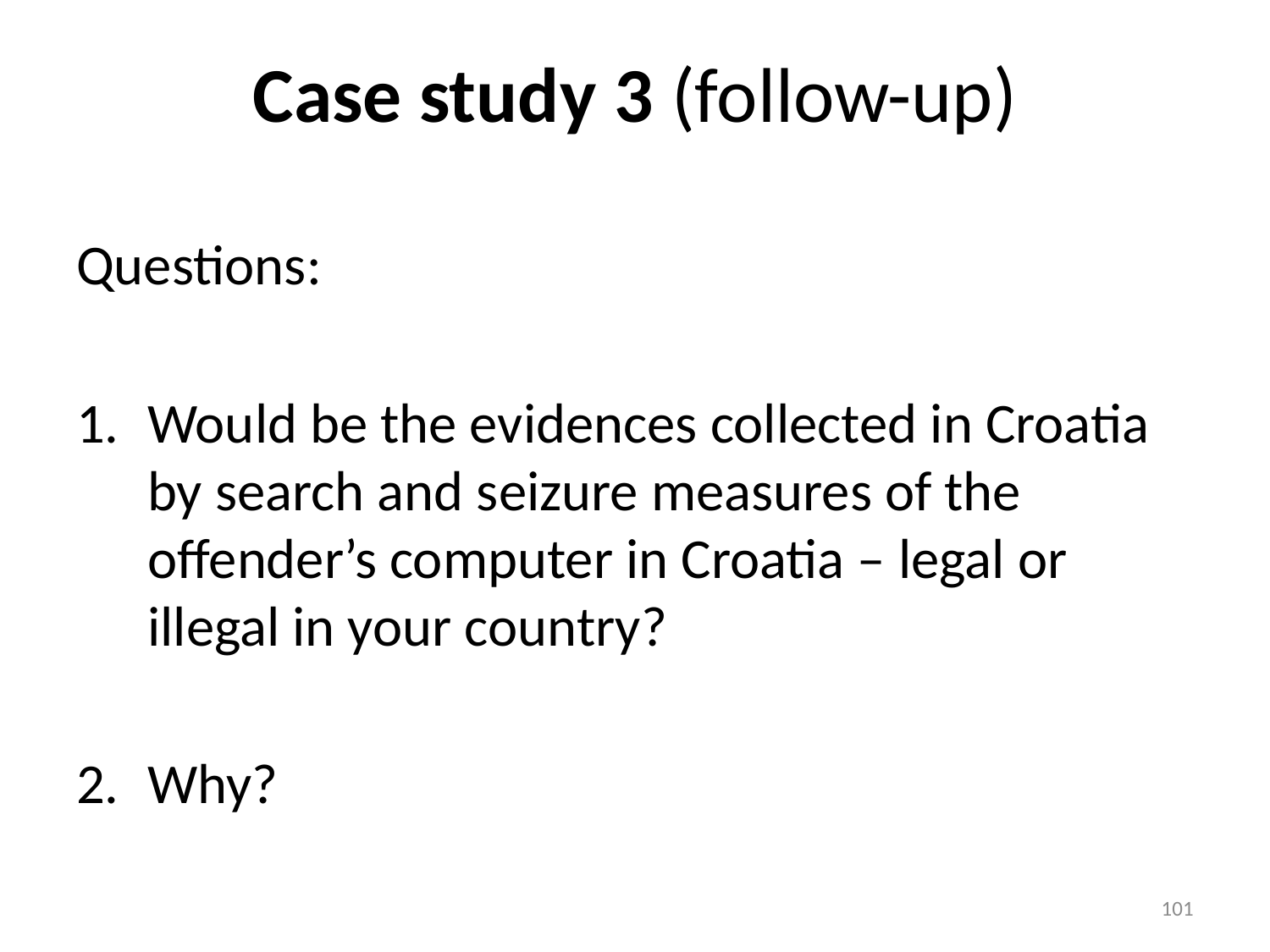

# Case study 3 (follow-up)
Questions:

Would be the evidences collected in Croatia by search and seizure measures of the offender’s computer in Croatia – legal or illegal in your country?

Why?
101